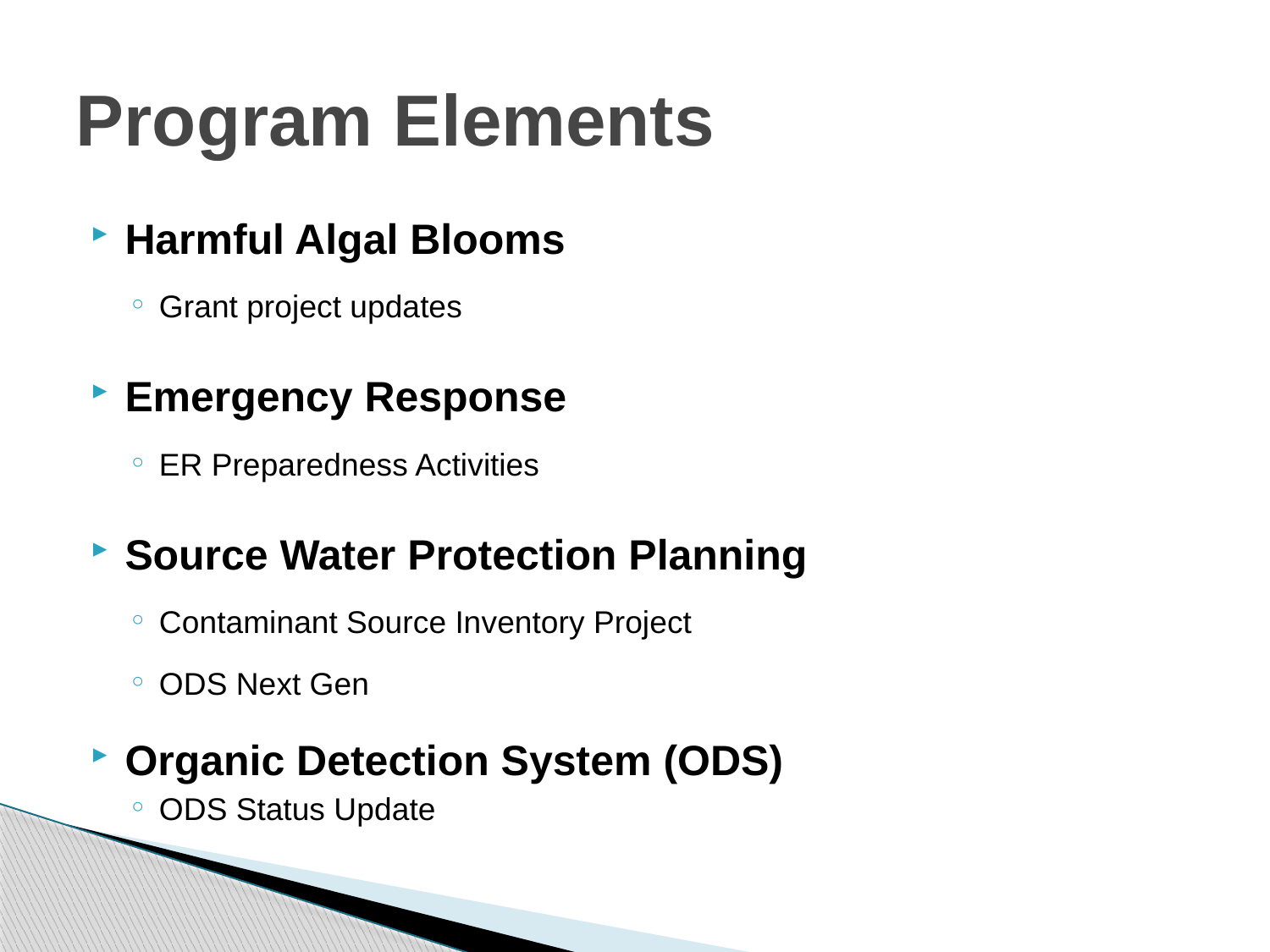

# Program Elements
Harmful Algal Blooms
Grant project updates

Emergency Response
ER Preparedness Activities

Source Water Protection Planning
Contaminant Source Inventory Project
ODS Next Gen
Organic Detection System (ODS)
ODS Status Update